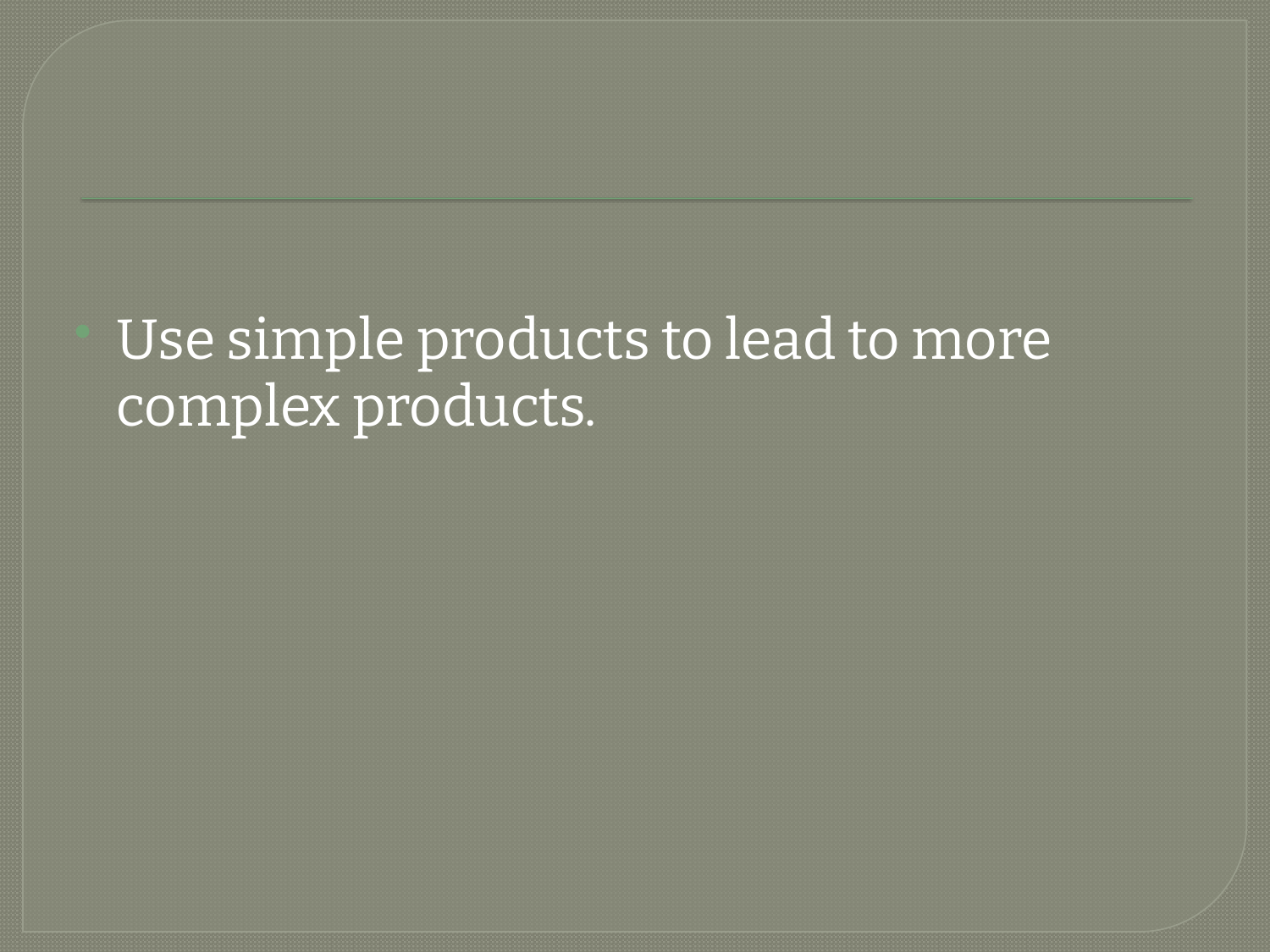

#

Use simple products to lead to more complex products.